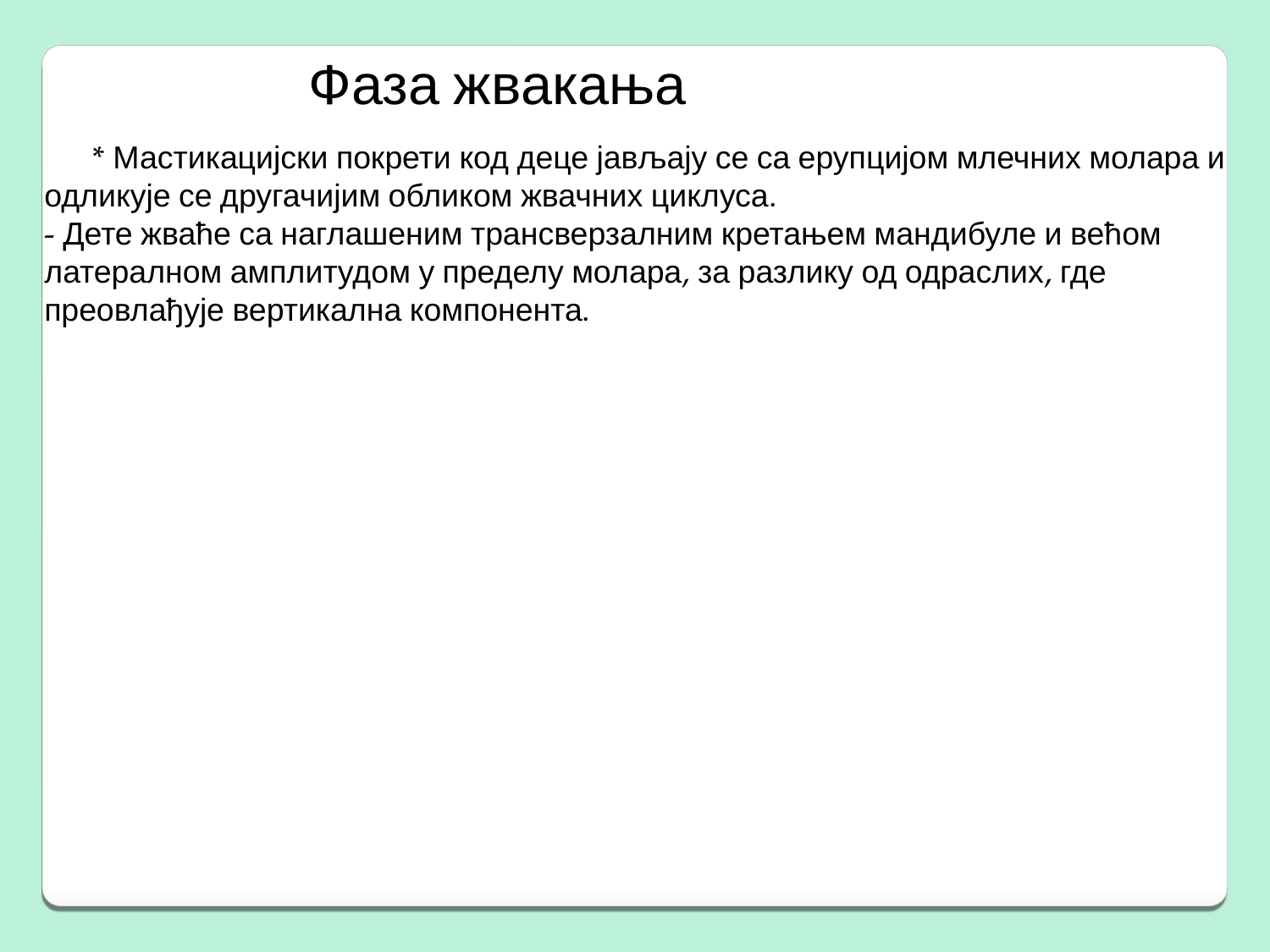

Фаза жвакања
      * Мастикацијски покрети код деце јављају се са ерупцијом млечних молара и одликује се другачијим обликом жвачних циклуса.
- Дете жваће са наглашеним трансверзалним кретањем мандибуле и већом латералном амплитудом у пределу молара, за разлику од одраслих, где преовлађује вертикална компонента.